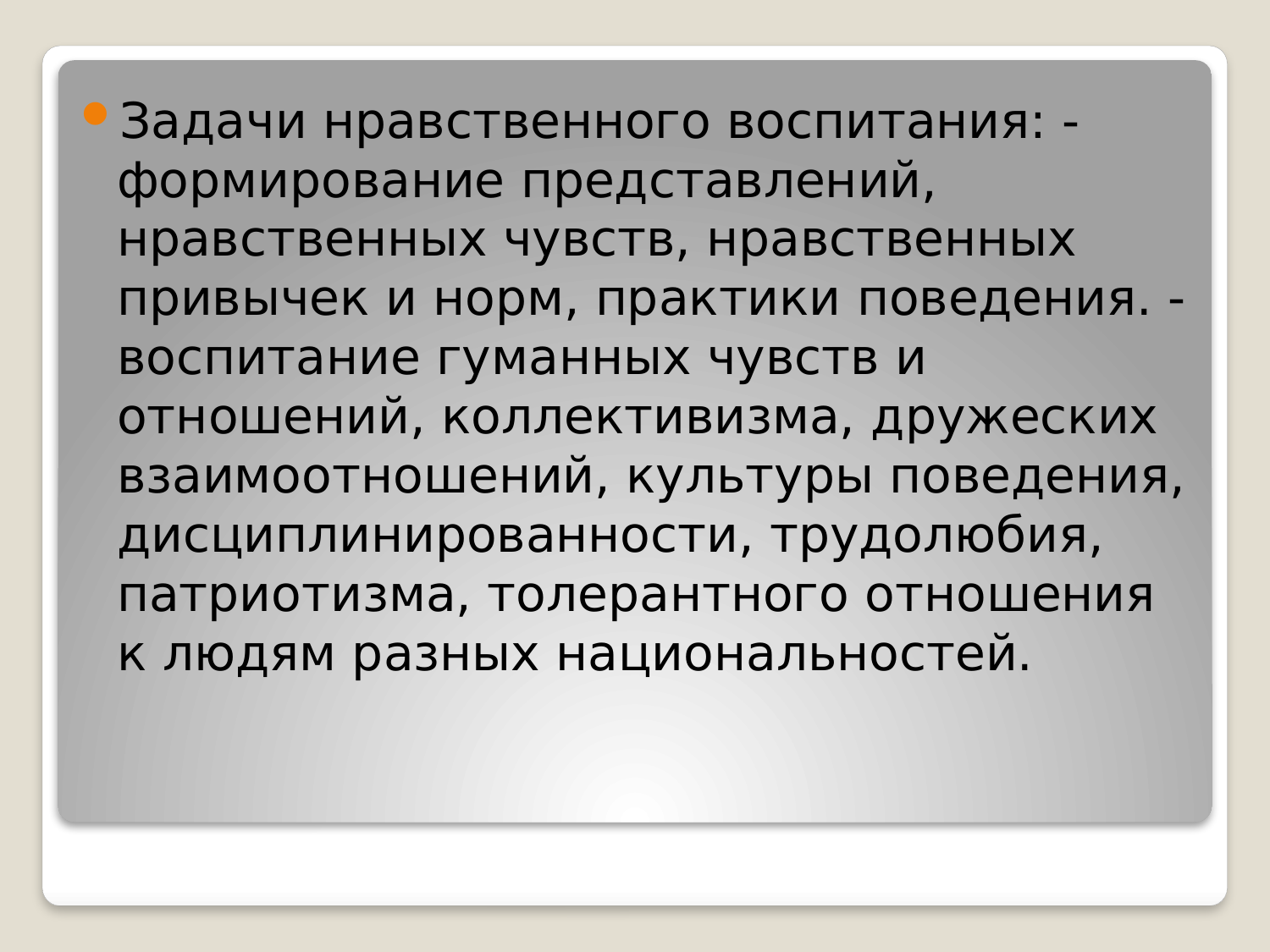

Задачи нравственного воспитания: - формирование представлений, нравственных чувств, нравственных привычек и норм, практики поведения. - воспитание гуманных чувств и отношений, коллективизма, дружеских взаимоотношений, культуры поведения, дисциплинированности, трудолюбия, патриотизма, толерантного отношения к людям разных национальностей.